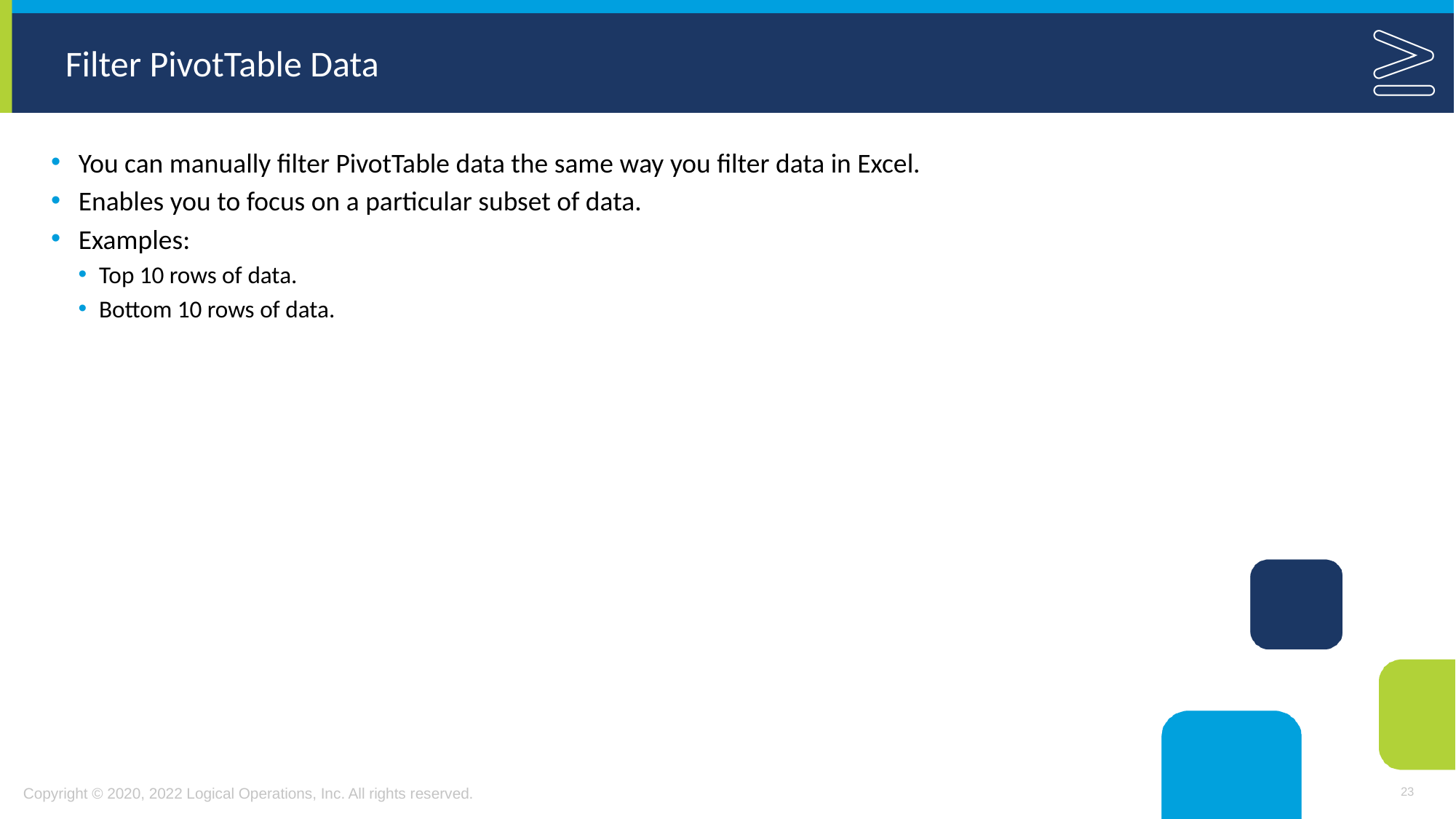

# Filter PivotTable Data
You can manually filter PivotTable data the same way you filter data in Excel.
Enables you to focus on a particular subset of data.
Examples:
Top 10 rows of data.
Bottom 10 rows of data.
23